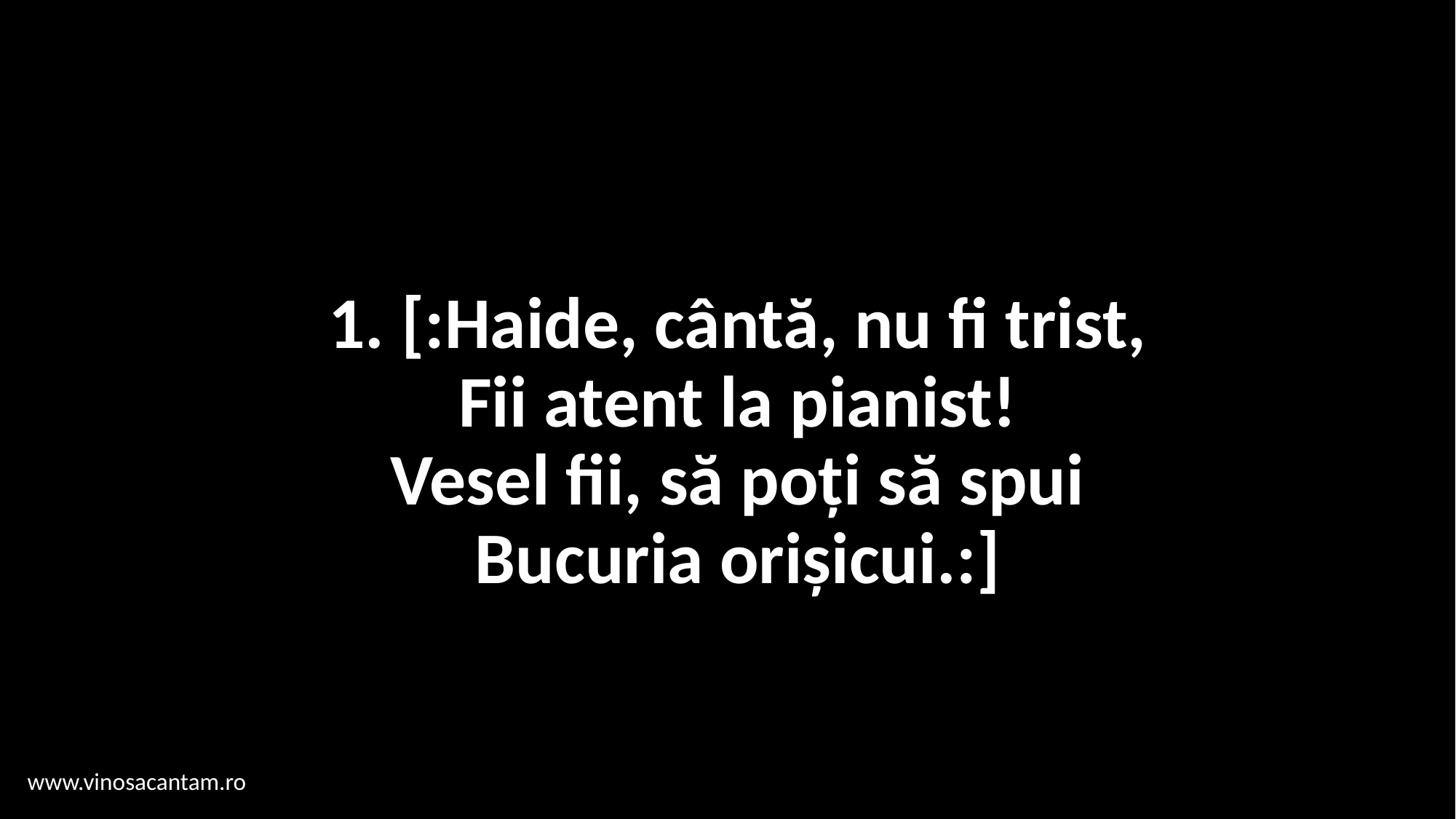

# 1. [:Haide, cântă, nu fi trist, Fii atent la pianist! Vesel fii, să poți să spui Bucuria orișicui.:]
www.vinosacantam.ro